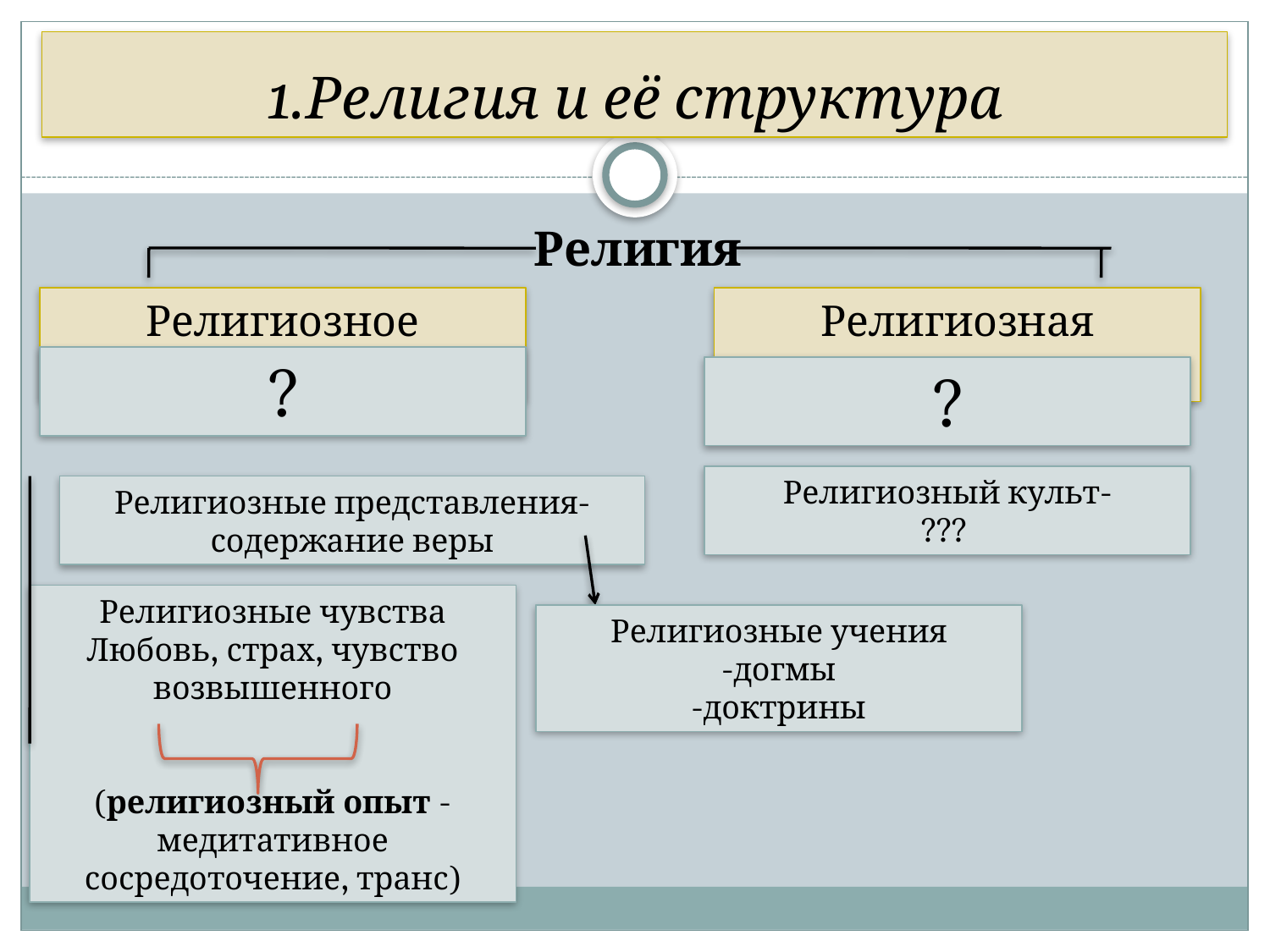

# 1.Религия и её структура
 Религия

Религиозное сознание
Религиозная практика
?
?
Религиозный культ-
???
Религиозные представления-
содержание веры
Религиозные чувства
Любовь, страх, чувство возвышенного

(религиозный опыт -медитативное сосредоточение, транс)
Религиозные учения
-догмы
-доктрины